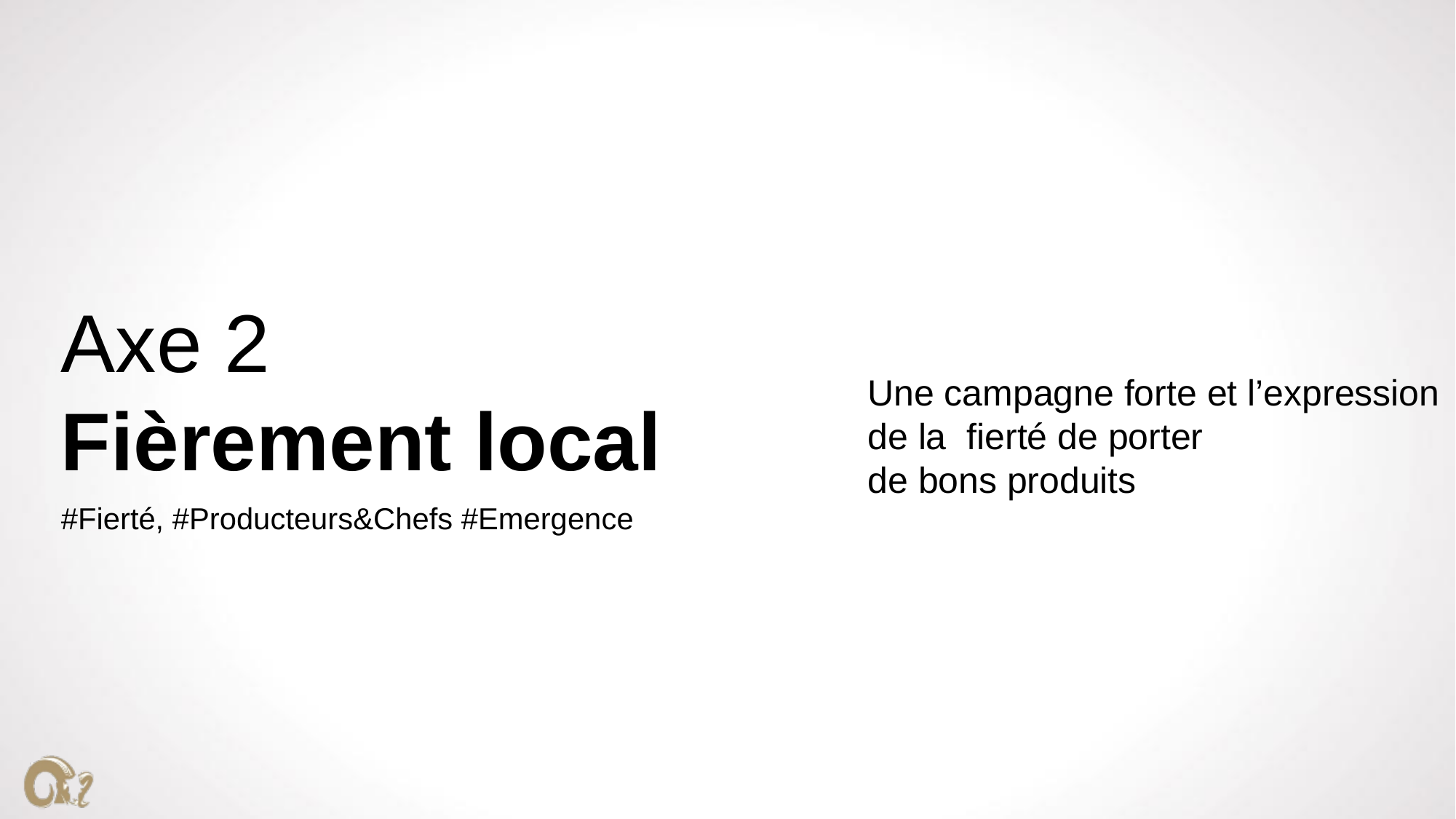

Axe 2
Fièrement local
Une campagne forte et l’expression de la  fierté de porter
de bons produits

#Fierté, #Producteurs&Chefs #Emergence